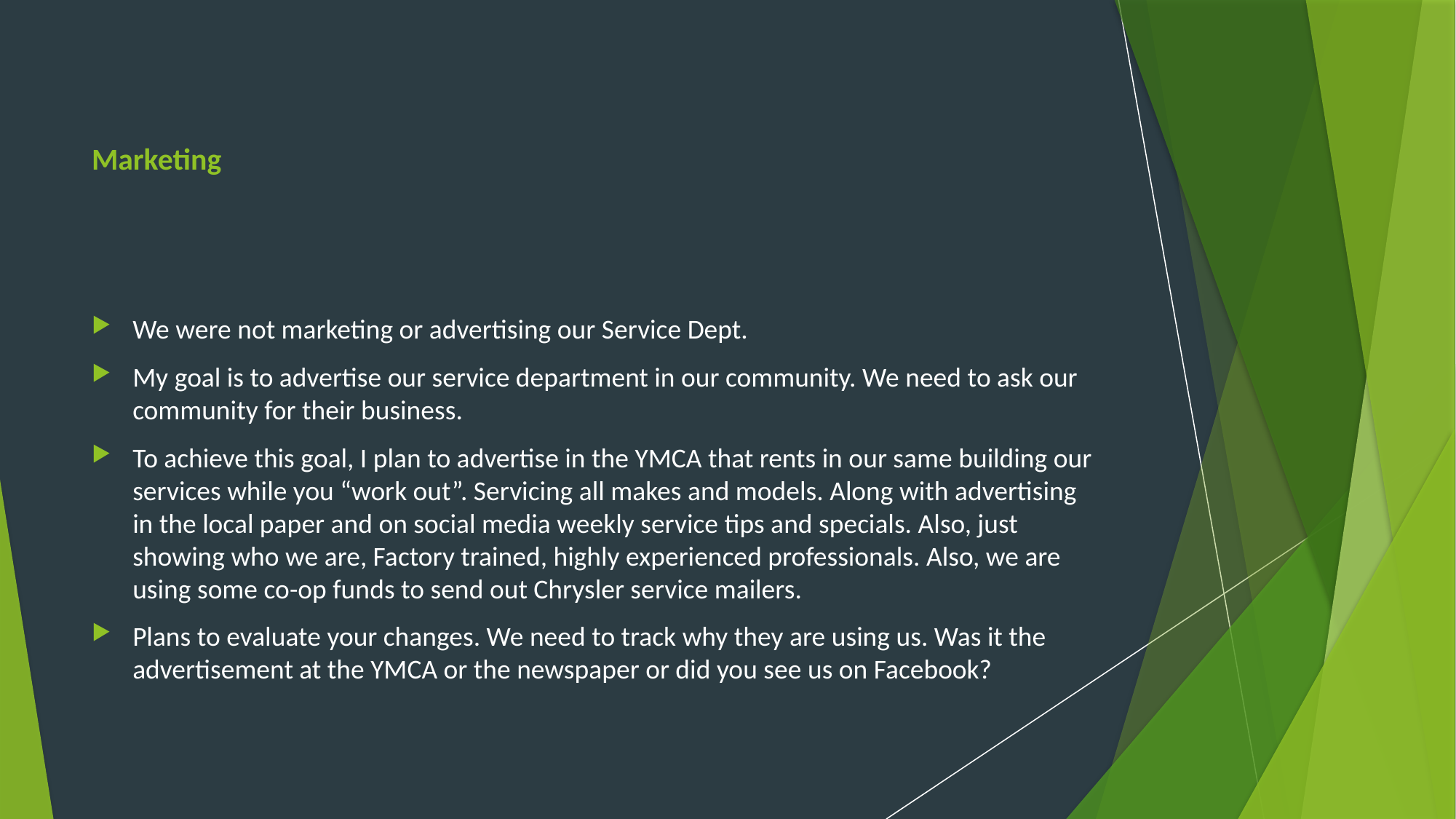

# Marketing

We were not marketing or advertising our Service Dept.
My goal is to advertise our service department in our community. We need to ask our community for their business.
To achieve this goal, I plan to advertise in the YMCA that rents in our same building our services while you “work out”. Servicing all makes and models. Along with advertising in the local paper and on social media weekly service tips and specials. Also, just showing who we are, Factory trained, highly experienced professionals. Also, we are using some co-op funds to send out Chrysler service mailers.
Plans to evaluate your changes. We need to track why they are using us. Was it the advertisement at the YMCA or the newspaper or did you see us on Facebook?